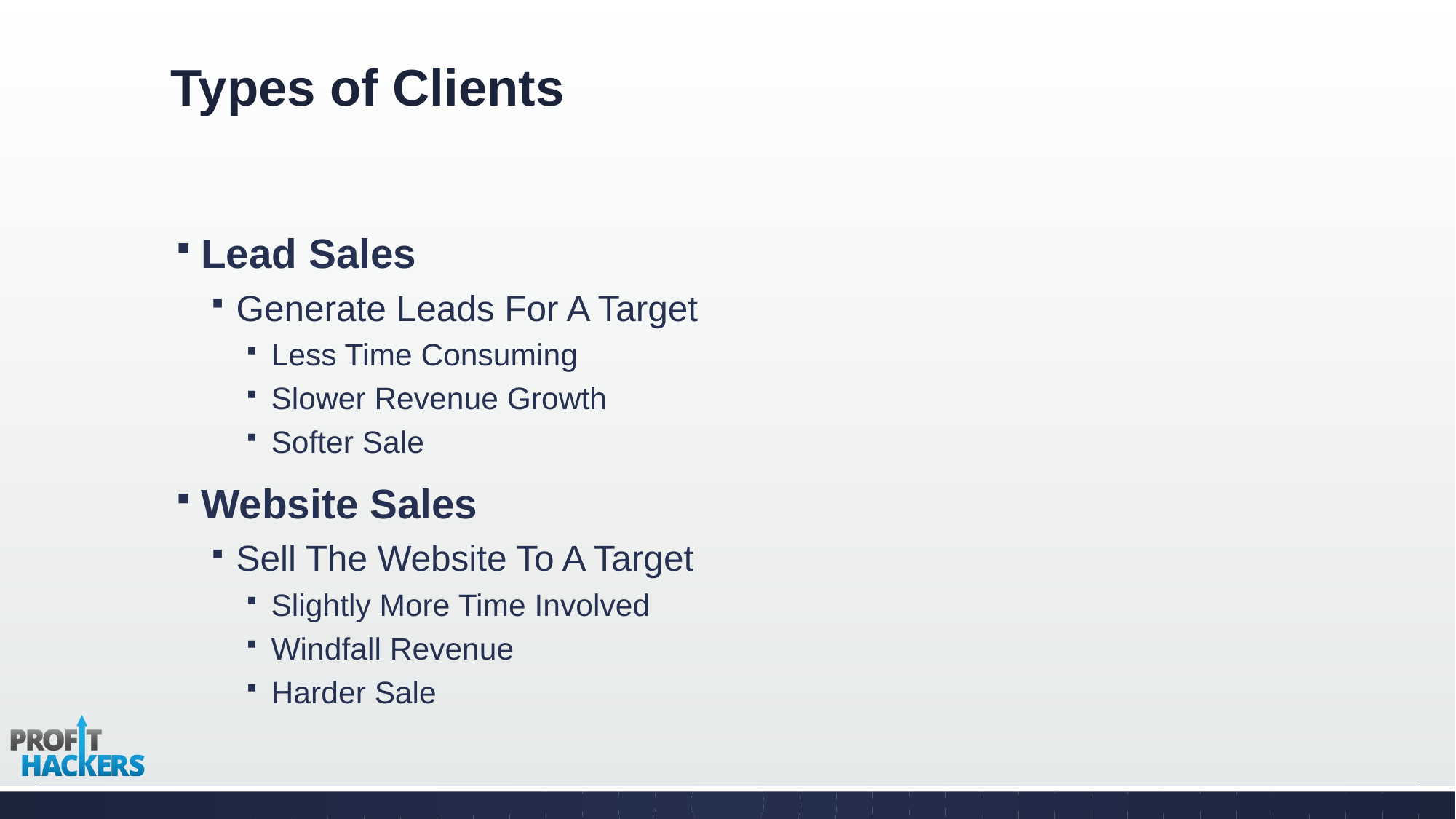

# Types of Clients
Lead Sales
Generate Leads For A Target
Less Time Consuming
Slower Revenue Growth
Softer Sale
Website Sales
Sell The Website To A Target
Slightly More Time Involved
Windfall Revenue
Harder Sale